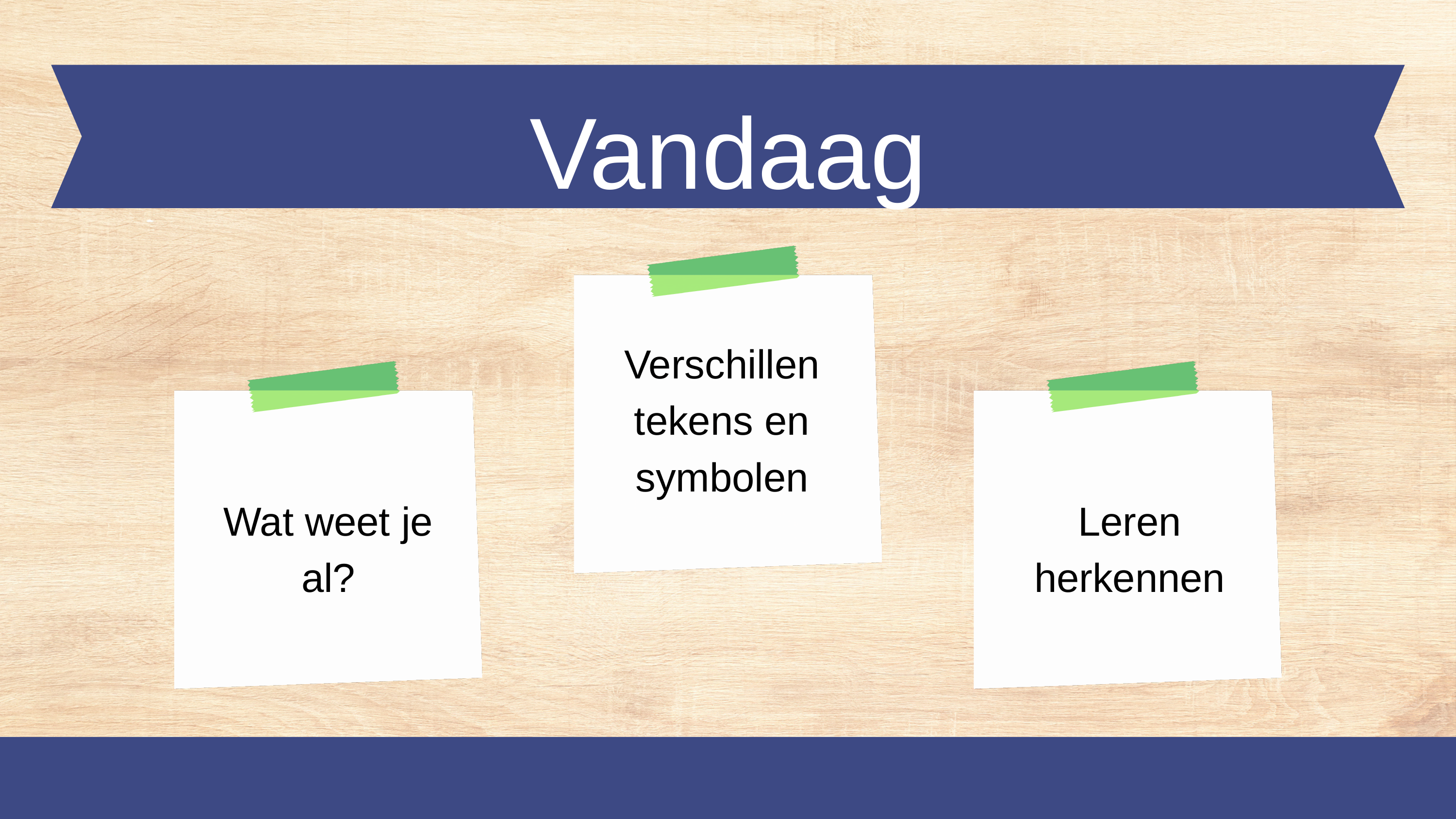

Vandaag

Verschillen tekens en symbolen

Wat weet je al?

Leren herkennen